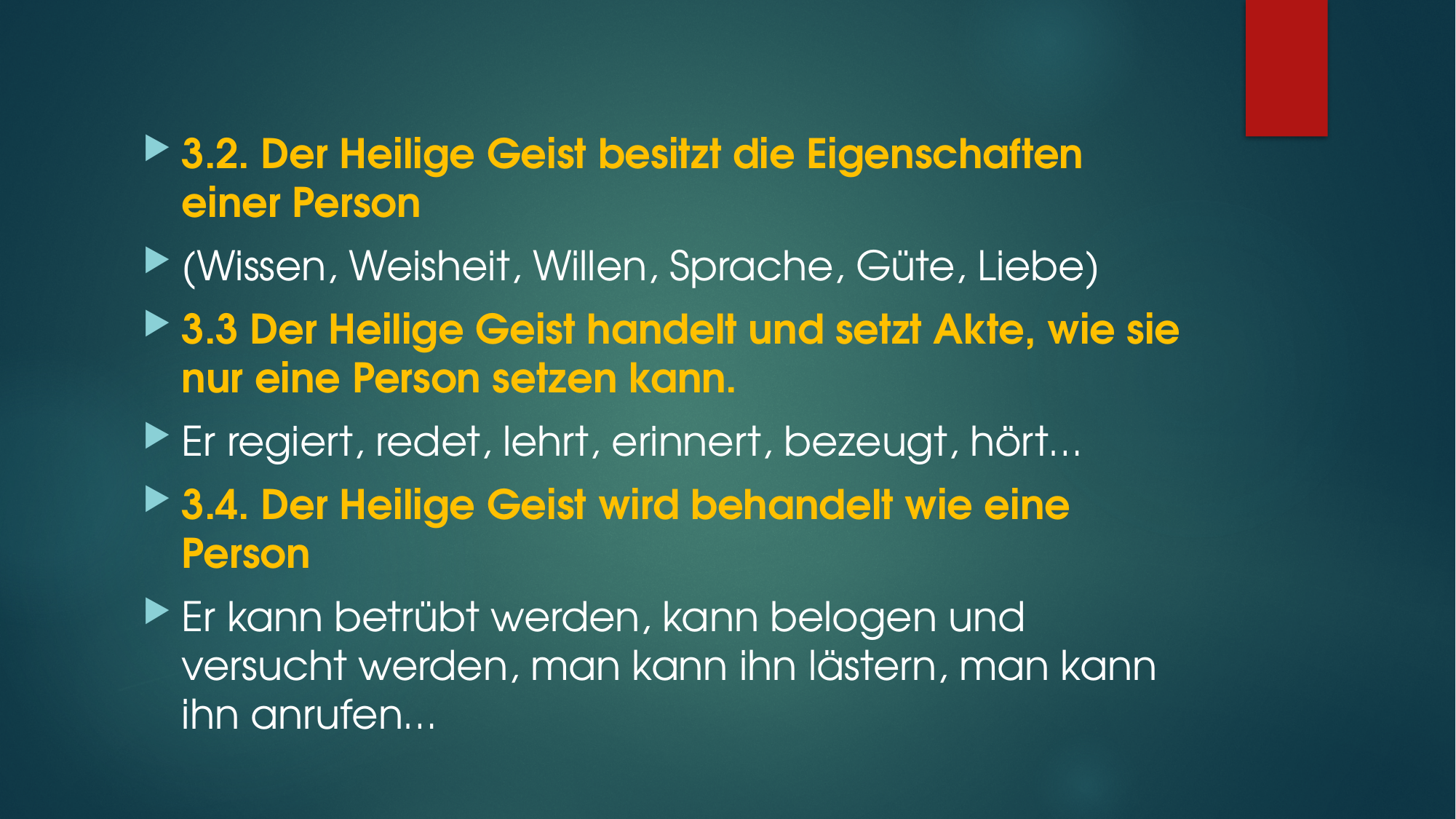

#
3.2. Der Heilige Geist besitzt die Eigenschaften einer Person
(Wissen, Weisheit, Willen, Sprache, Güte, Liebe)
3.3 Der Heilige Geist handelt und setzt Akte, wie sie nur eine Person setzen kann.
Er regiert, redet, lehrt, erinnert, bezeugt, hört…
3.4. Der Heilige Geist wird behandelt wie eine Person
Er kann betrübt werden, kann belogen und versucht werden, man kann ihn lästern, man kann ihn anrufen…